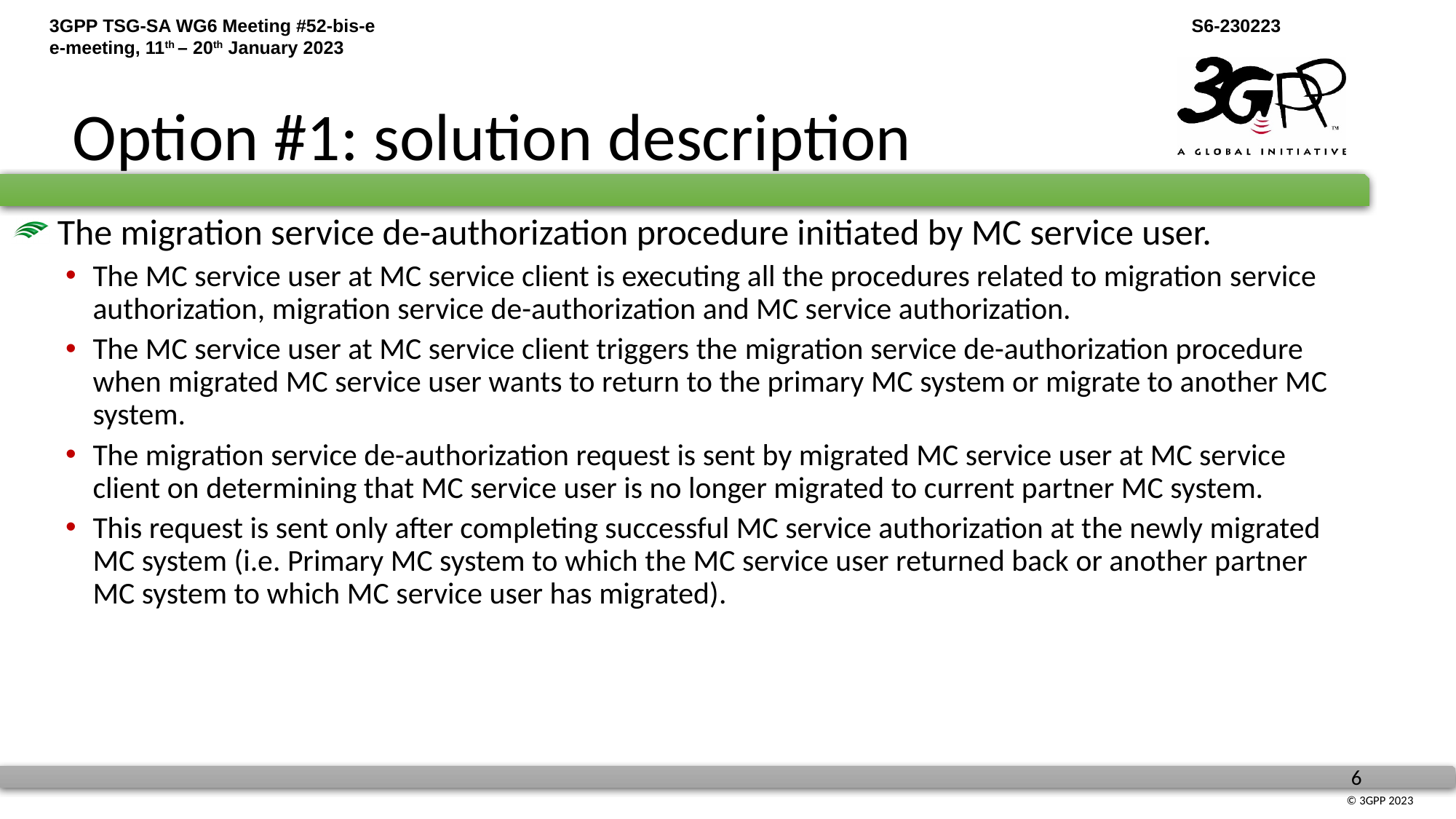

# Option #1: solution description
 The migration service de-authorization procedure initiated by MC service user.
The MC service user at MC service client is executing all the procedures related to migration service authorization, migration service de-authorization and MC service authorization.
The MC service user at MC service client triggers the migration service de-authorization procedure when migrated MC service user wants to return to the primary MC system or migrate to another MC system.
The migration service de-authorization request is sent by migrated MC service user at MC service client on determining that MC service user is no longer migrated to current partner MC system.
This request is sent only after completing successful MC service authorization at the newly migrated MC system (i.e. Primary MC system to which the MC service user returned back or another partner MC system to which MC service user has migrated).